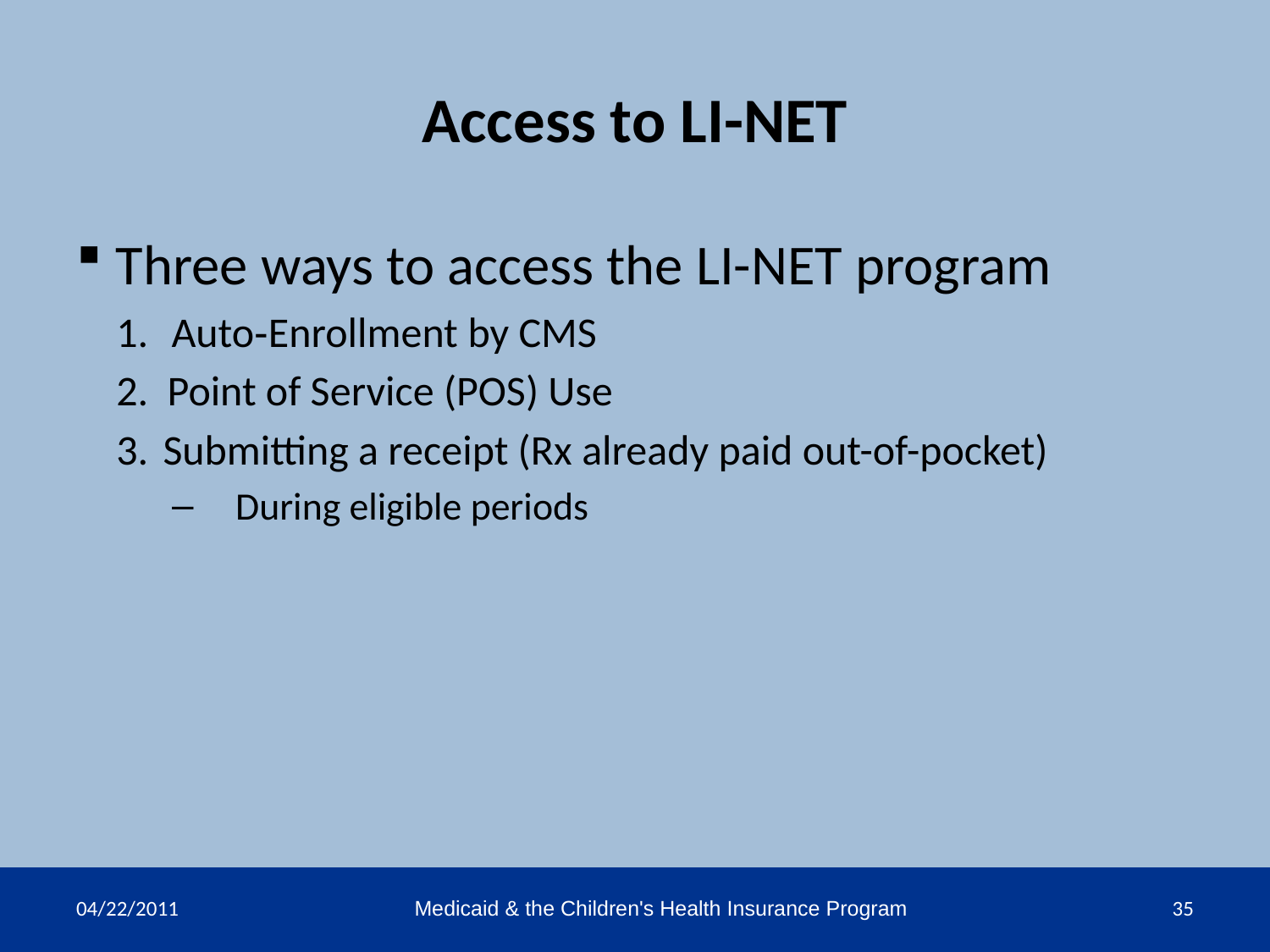

# Access to LI-NET
Three ways to access the LI-NET program
Auto‐Enrollment by CMS
2.  Point of Service (POS) Use
Submitting a receipt (Rx already paid out-of-pocket)
During eligible periods

04/22/2011
Medicaid & the Children's Health Insurance Program
35